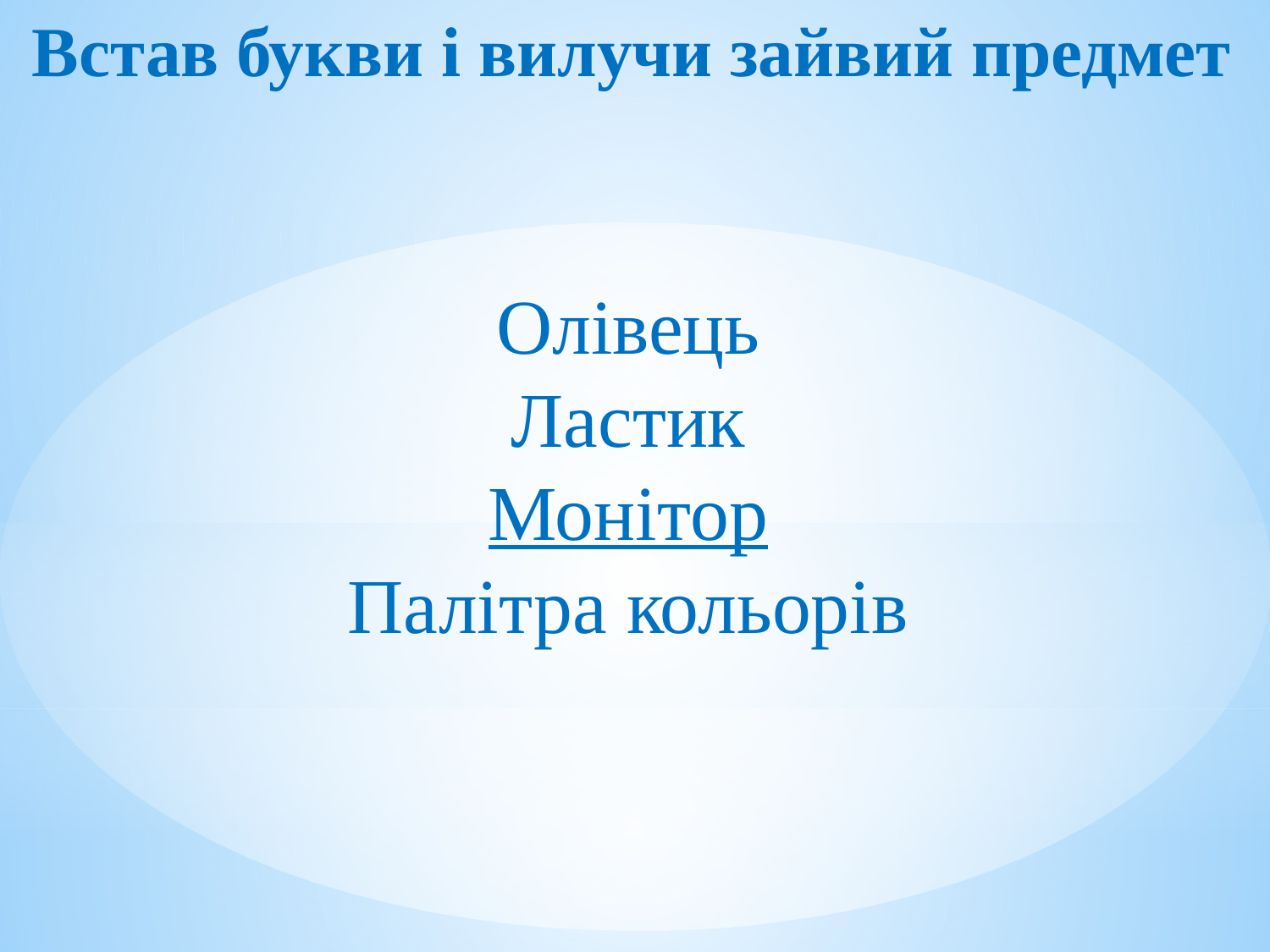

Встав букви і вилучи зайвий предмет

Олівець
Ластик
Монітор
Палітра кольорів